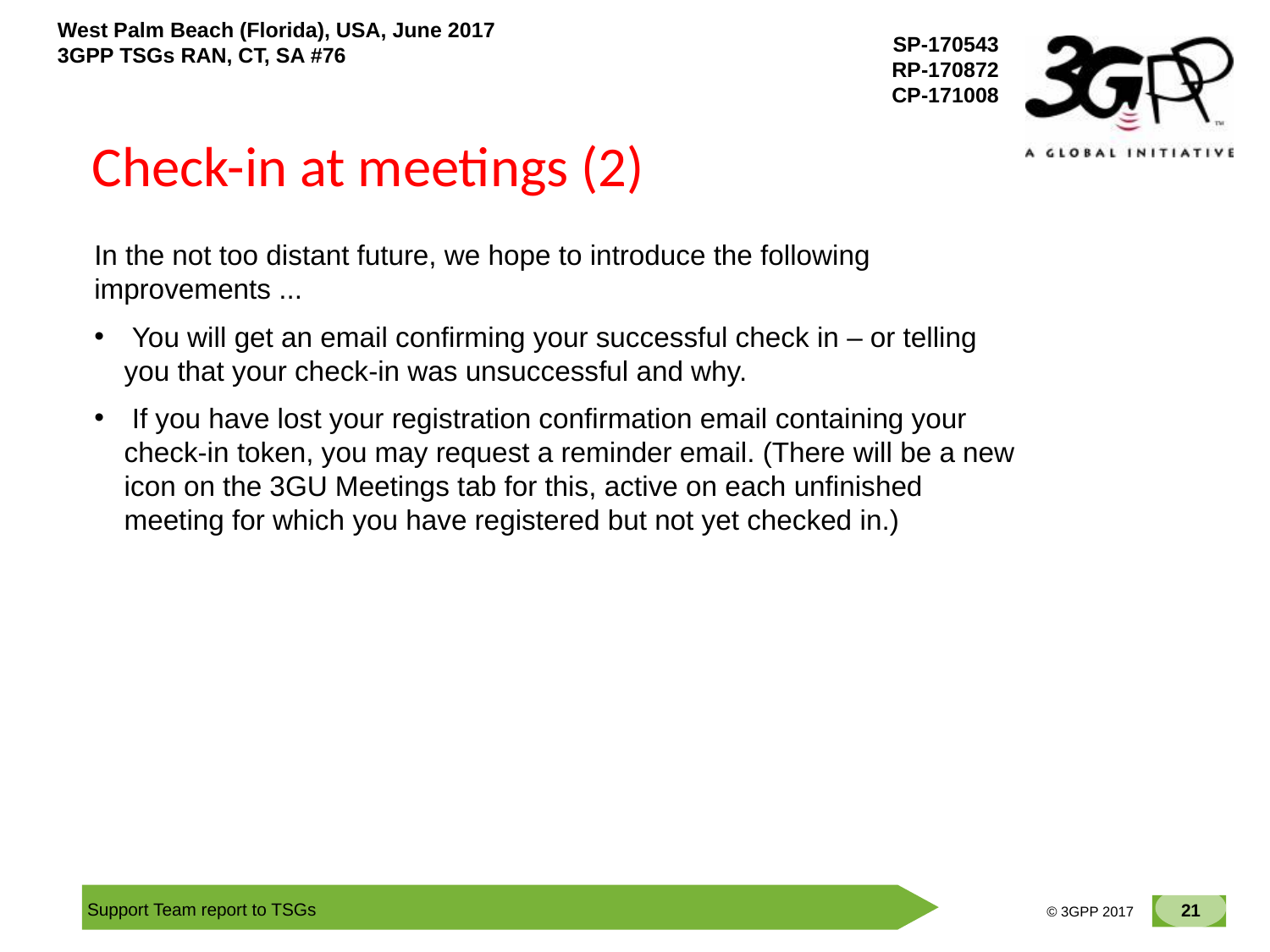

# Check-in at meetings (2)
In the not too distant future, we hope to introduce the following improvements ...
 You will get an email confirming your successful check in – or telling you that your check-in was unsuccessful and why.
 If you have lost your registration confirmation email containing your check-in token, you may request a reminder email. (There will be a new icon on the 3GU Meetings tab for this, active on each unfinished meeting for which you have registered but not yet checked in.)